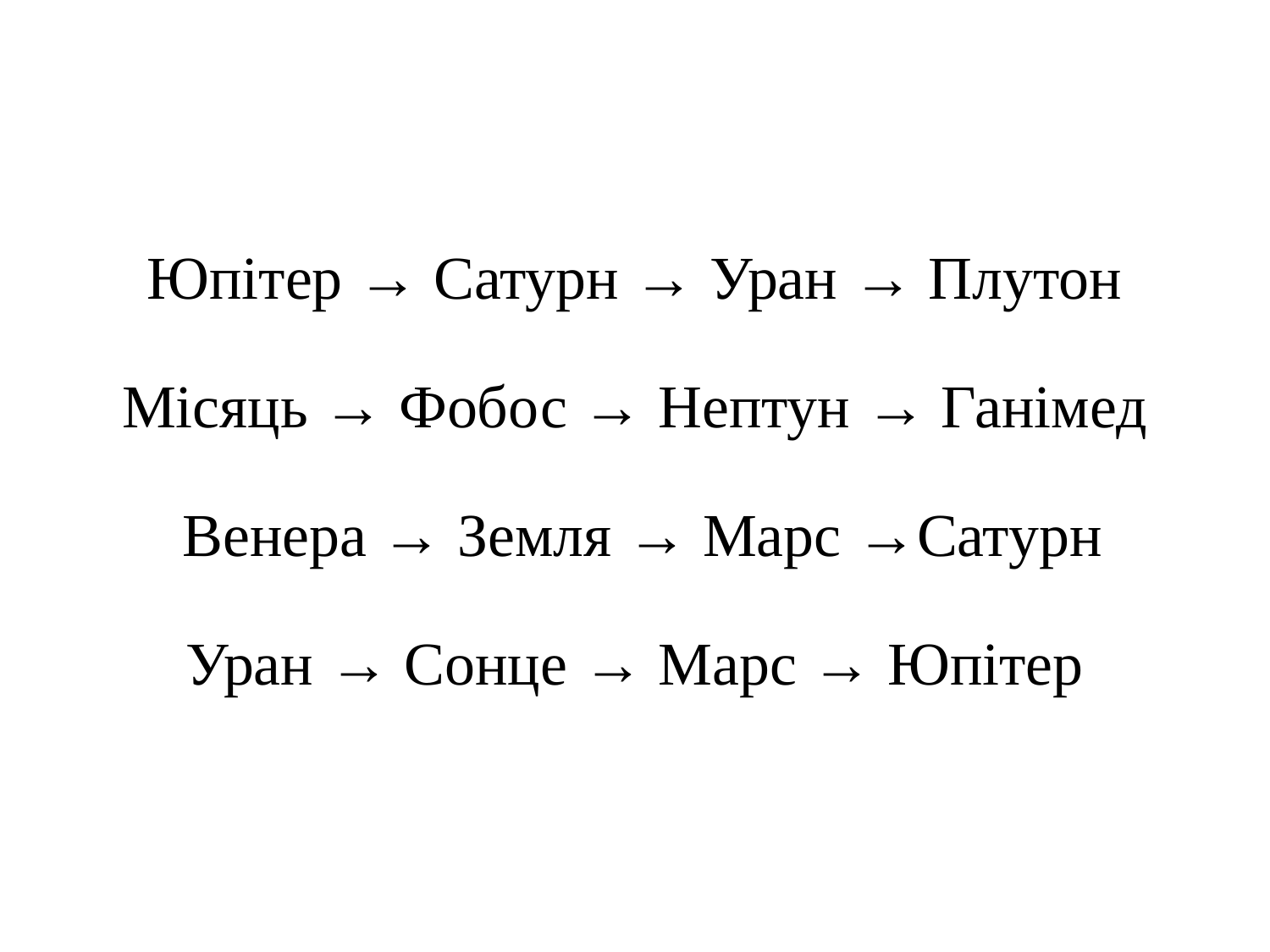

#

Юпітер → Сатурн → Уран → Плутон
Місяць → Фобос → Нептун → Ганімед
 Венера → Земля → Марс →Сатурн
Уран → Сонце → Марс → Юпітер